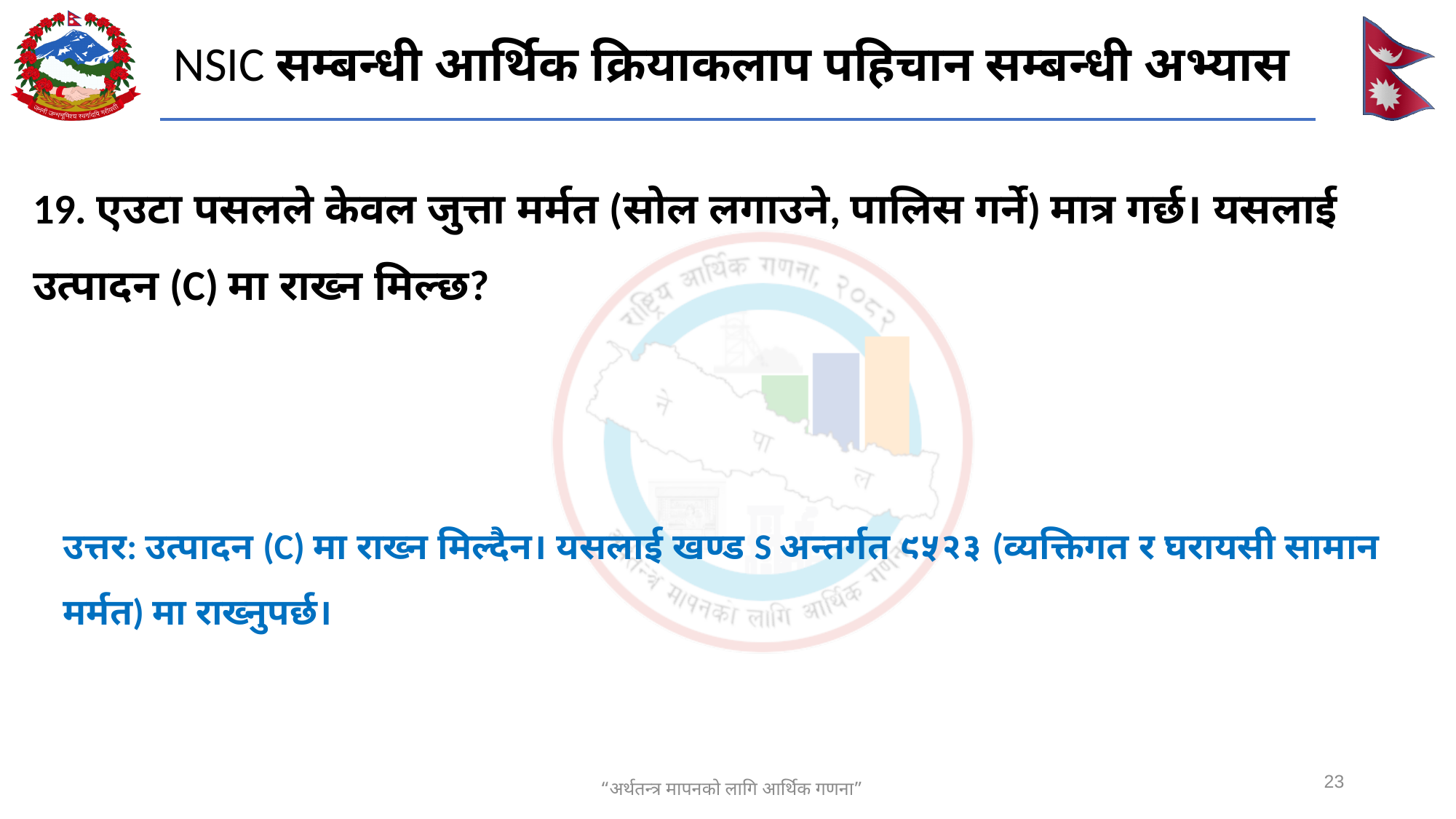

# NSIC सम्बन्धी आर्थिक क्रियाकलाप पहिचान सम्बन्धी अभ्यास
19. एउटा पसलले केवल जुत्ता मर्मत (सोल लगाउने, पालिस गर्ने) मात्र गर्छ। यसलाई उत्पादन (C) मा राख्न मिल्छ?

उत्तर: उत्पादन (C) मा राख्न मिल्दैन। यसलाई खण्ड S अन्तर्गत ९५२३ (व्यक्तिगत र घरायसी सामान मर्मत) मा राख्नुपर्छ।
23
“अर्थतन्त्र मापनको लागि आर्थिक गणना”